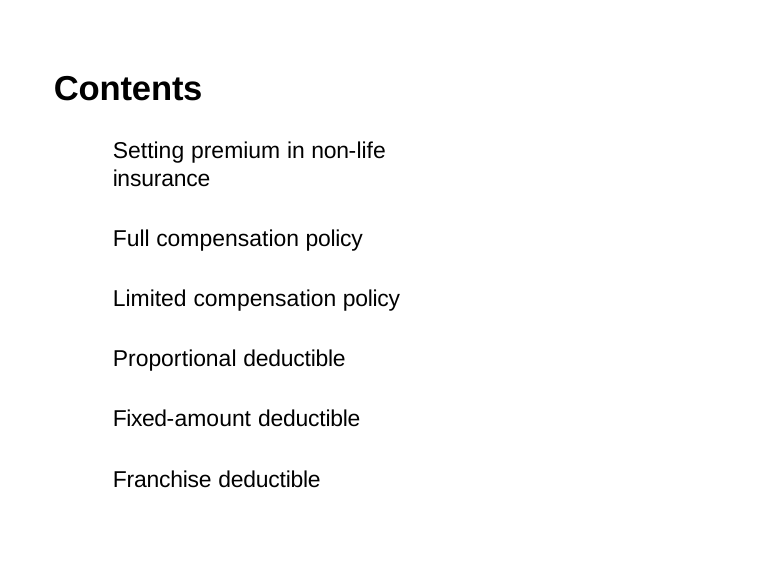

# Contents
Setting premium in non-life insurance

Full compensation policy

Limited compensation policy

Proportional deductible

Fixed-amount deductible

Franchise deductible